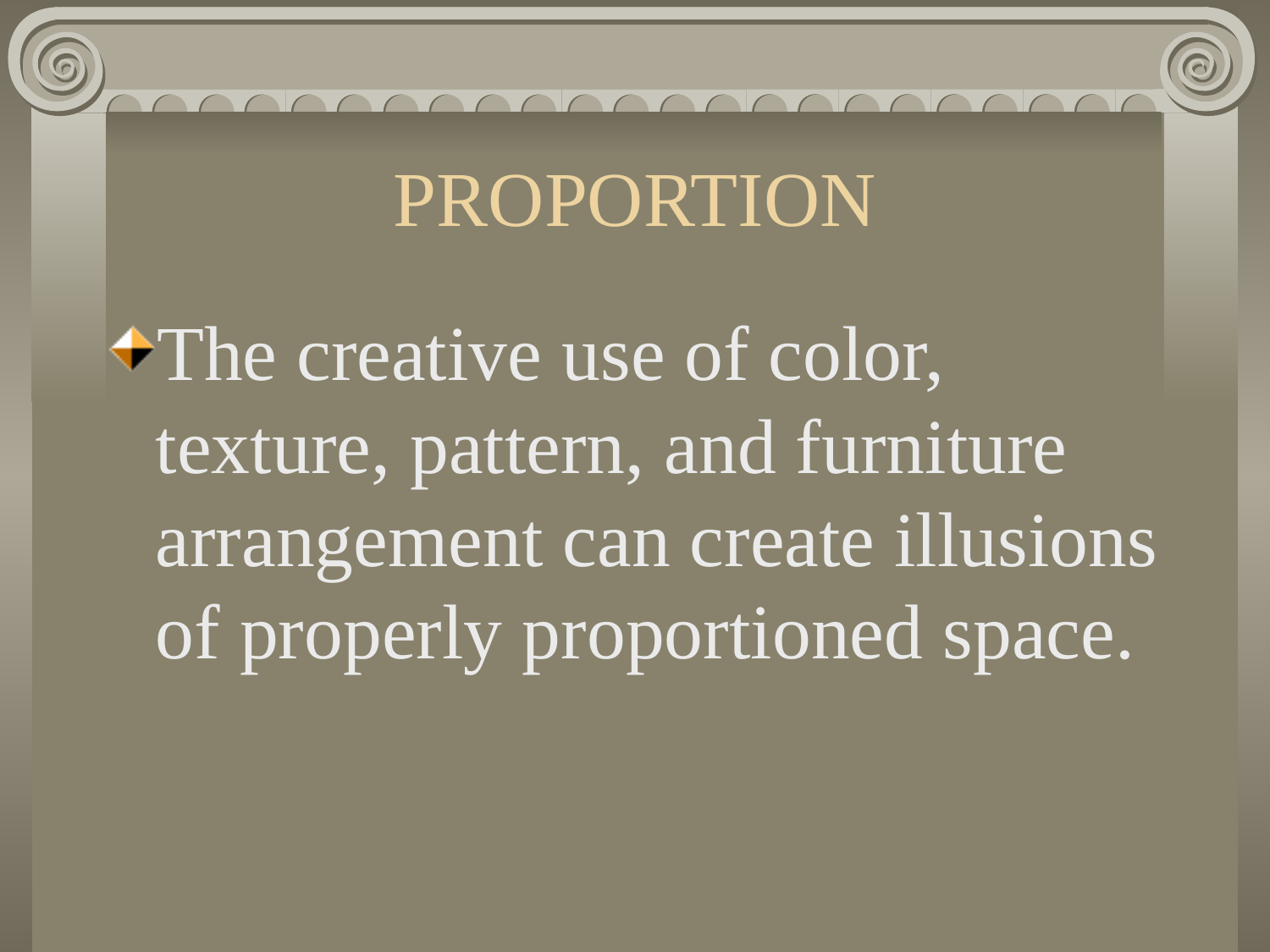

# PROPORTION
The creative use of color, texture, pattern, and furniture arrangement can create illusions of properly proportioned space.